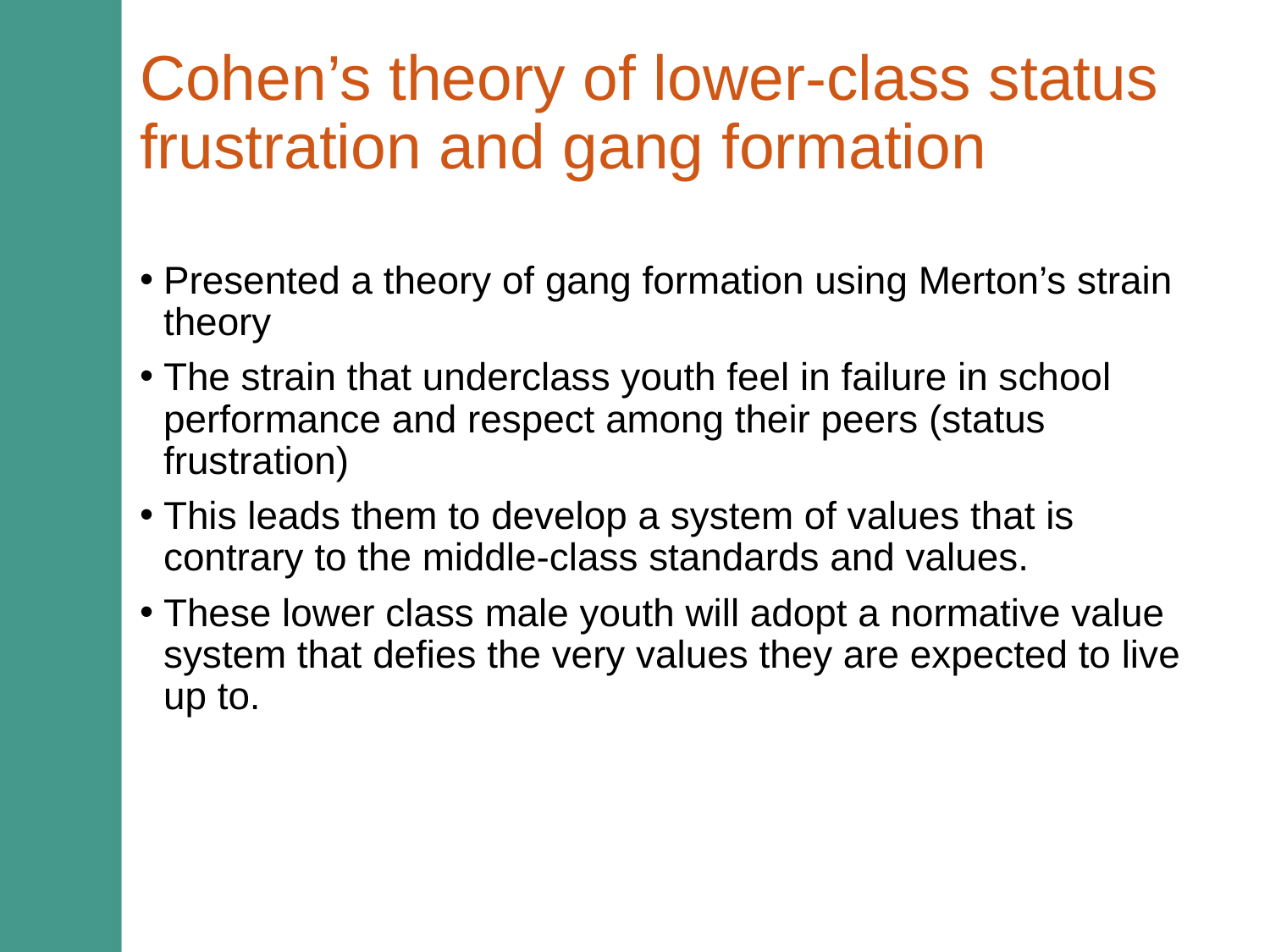

# Cohen’s theory of lower-class status frustration and gang formation
Presented a theory of gang formation using Merton’s strain theory
The strain that underclass youth feel in failure in school performance and respect among their peers (status frustration)
This leads them to develop a system of values that is contrary to the middle-class standards and values.
These lower class male youth will adopt a normative value system that defies the very values they are expected to live up to.